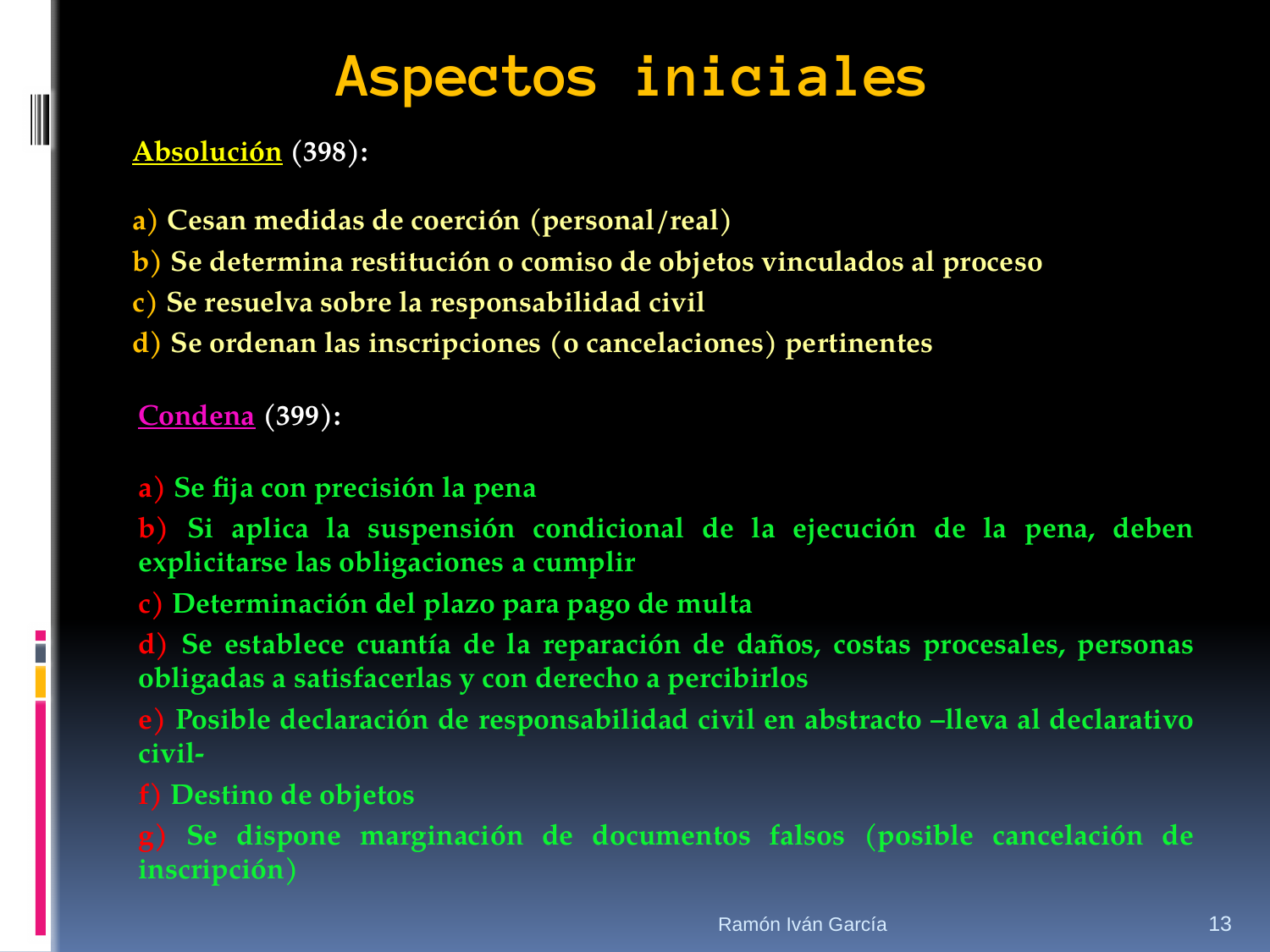

# Aspectos iniciales
	Absolución (398):

	a) Cesan medidas de coerción (personal/real)
	b) Se determina restitución o comiso de objetos vinculados al proceso
	c) Se resuelva sobre la responsabilidad civil
	d) Se ordenan las inscripciones (o cancelaciones) pertinentes

	Condena (399):

	a) Se fija con precisión la pena
	b) Si aplica la suspensión condicional de la ejecución de la pena, deben explicitarse las obligaciones a cumplir
	c) Determinación del plazo para pago de multa
	d) Se establece cuantía de la reparación de daños, costas procesales, personas obligadas a satisfacerlas y con derecho a percibirlos
	e) Posible declaración de responsabilidad civil en abstracto –lleva al declarativo civil-
	f) Destino de objetos
	g) Se dispone marginación de documentos falsos (posible cancelación de inscripción)
Ramón Iván García
13